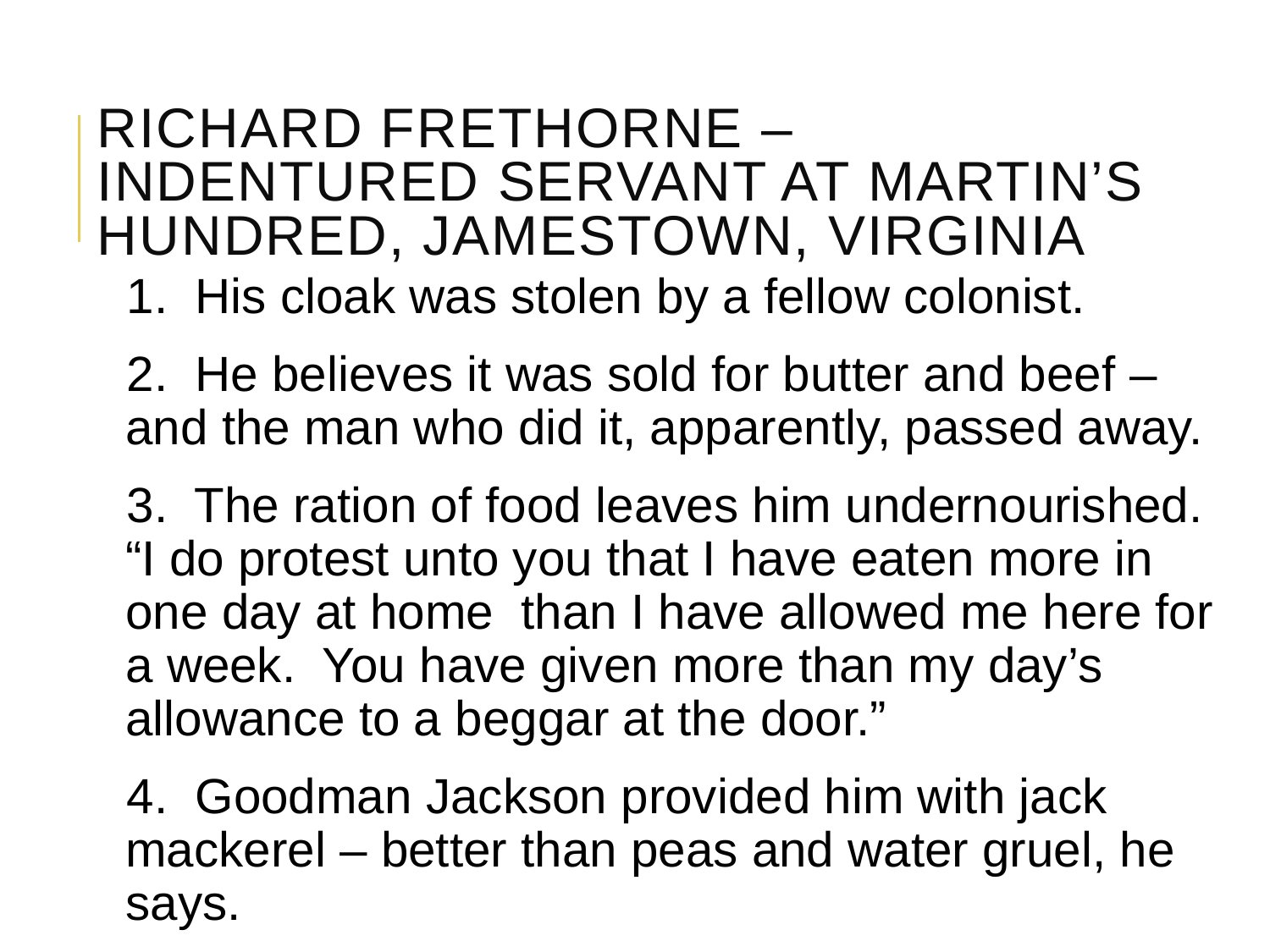

# Richard Frethorne – Indentured Servant at Martin’s hundred, Jamestown, Virginia
1.  His cloak was stolen by a fellow colonist.
2.  He believes it was sold for butter and beef – and the man who did it, apparently, passed away.
3.  The ration of food leaves him undernourished.  “I do protest unto you that I have eaten more in one day at home  than I have allowed me here for a week.  You have given more than my day’s allowance to a beggar at the door.”
4.  Goodman Jackson provided him with jack mackerel – better than peas and water gruel, he says.